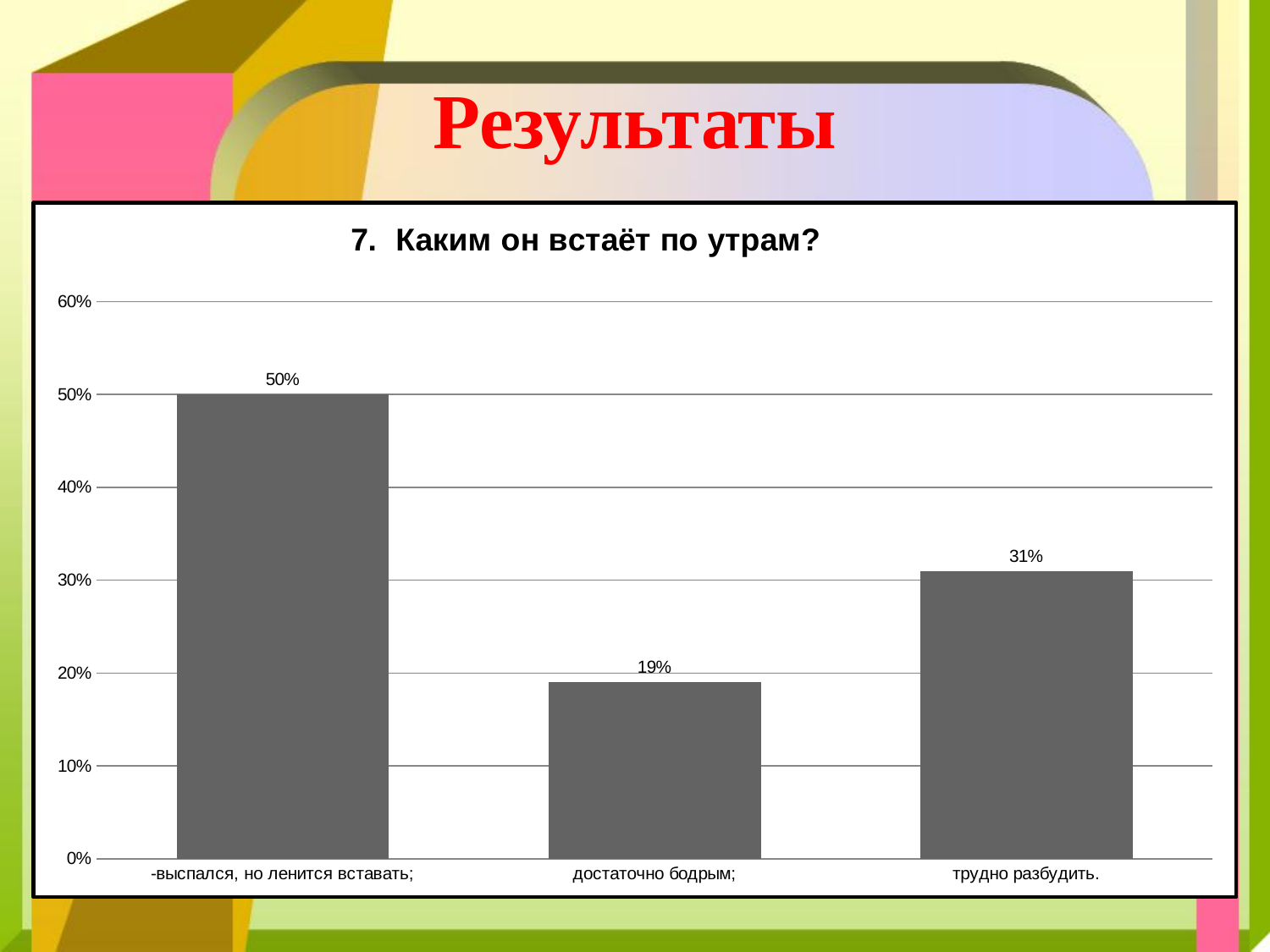

# Результаты

### Chart: 7.  Каким он встаёт по утрам?

| Category |  |
|---|---|
| -выспался, но ленится вставать; | 0.5 |
| достаточно бодрым; | 0.19 |
| трудно разбудить. | 0.310000000000001 |

### Chart: 5.  Если у ребёнка бывают отрицательные эмоции, то какова их причина?

| Category |  |
|---|---|
| -забыл задание; | 0.19 |
| не понял  как делать; | 0.19 |
| не хочет выполнять. | 0.19 |

### Chart: 6.  Как поздно Ваш ребёнок ложится спать?

| Category |  |
|---|---|
| раньше 21 часа. | 0.08000000000000004 |
| в 21  час; | 0.19000000000000003 |
| -в 22 часа; | 0.54 |
| позднее 22часов; | 0.19000000000000003 |

### Chart: 2.  Трудно ли Вашему ребёнку учиться?

| Category |  |
|---|---|
| -трудно, но справляемся;   | 0.46 |
| легко;  | 0.3500000000000003 |
|  боимся не справиться. | 0.19 |

### Chart: 1. Нравится ли Вашему ребёнку в школе?

| Category |  |
|---|---|
| -очень нравится;    | 0.19 |
|   нравится;  | 0.6100000000000007 |
| не нравится;       | 0.14 |
|   не хочет идти в школу. | 0.06000000000000003 |